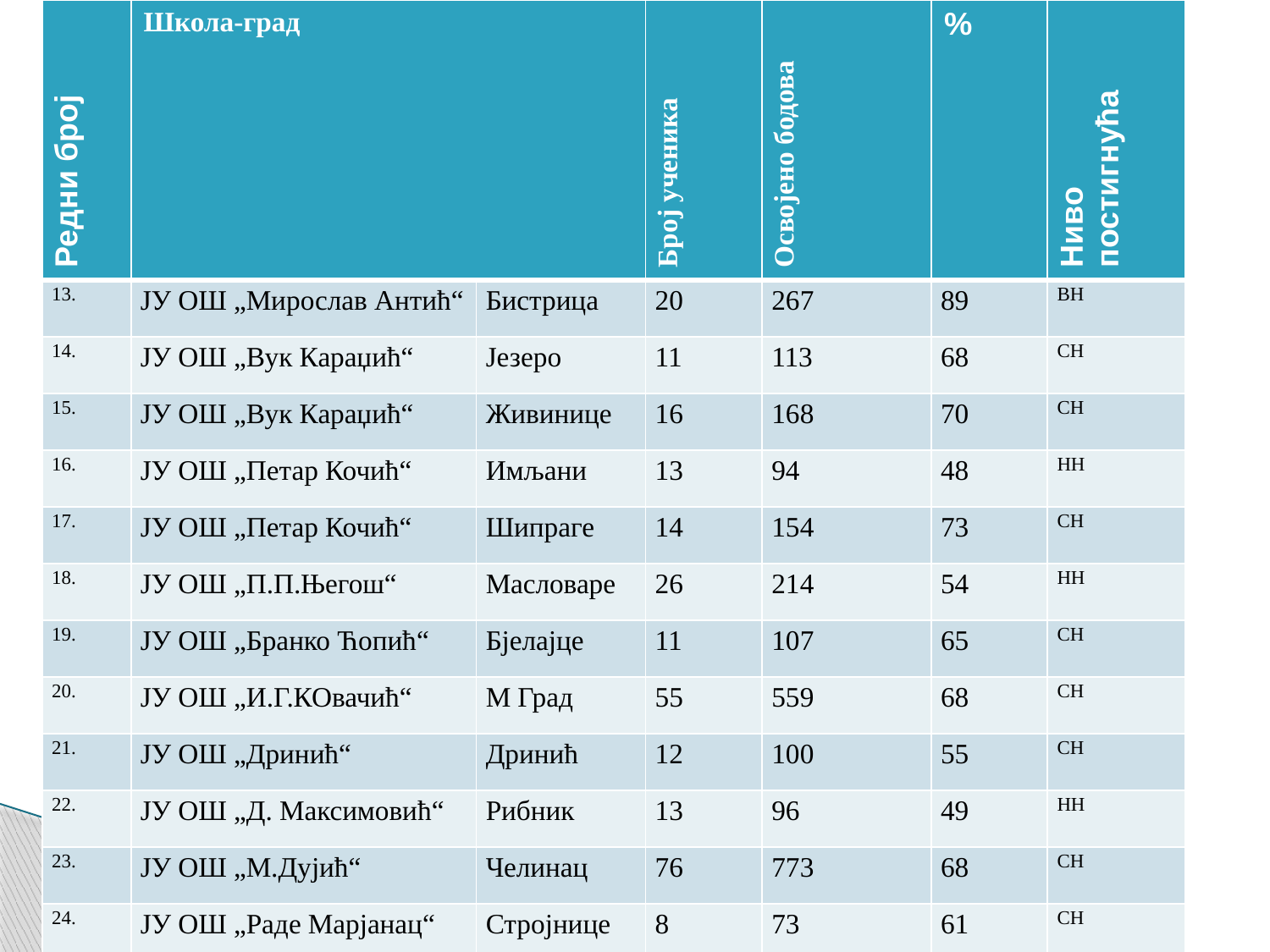

| Редни број | Школа-град |  | Број ученика | Освојено бодова | % | Ниво постигнућа |
| --- | --- | --- | --- | --- | --- | --- |
| 13. | ЈУ ОШ „Мирослав Антић“ | Бистрица | 20 | 267 | 89 | ВН |
| 14. | ЈУ ОШ „Вук Караџић“ | Језеро | 11 | 113 | 68 | СН |
| 15. | ЈУ ОШ „Вук Караџић“ | Живинице | 16 | 168 | 70 | СН |
| 16. | ЈУ ОШ „Петар Кочић“ | Имљани | 13 | 94 | 48 | НН |
| 17. | ЈУ ОШ „Петар Кочић“ | Шипраге | 14 | 154 | 73 | СН |
| 18. | ЈУ ОШ „П.П.Његош“ | Масловаре | 26 | 214 | 54 | НН |
| 19. | ЈУ ОШ „Бранко Ћопић“ | Бјелајце | 11 | 107 | 65 | СН |
| 20. | ЈУ ОШ „И.Г.КОвачић“ | М Град | 55 | 559 | 68 | СН |
| 21. | ЈУ ОШ „Дринић“ | Дринић | 12 | 100 | 55 | СН |
| 22. | ЈУ ОШ „Д. Максимовић“ | Рибник | 13 | 96 | 49 | НН |
| 23. | ЈУ ОШ „М.Дујић“ | Челинац | 76 | 773 | 68 | СН |
| 24. | ЈУ ОШ „Раде Марјанац“ | Стројнице | 8 | 73 | 61 | СН |
| Укупно |  |  | 1304 |  | 69 | СН |